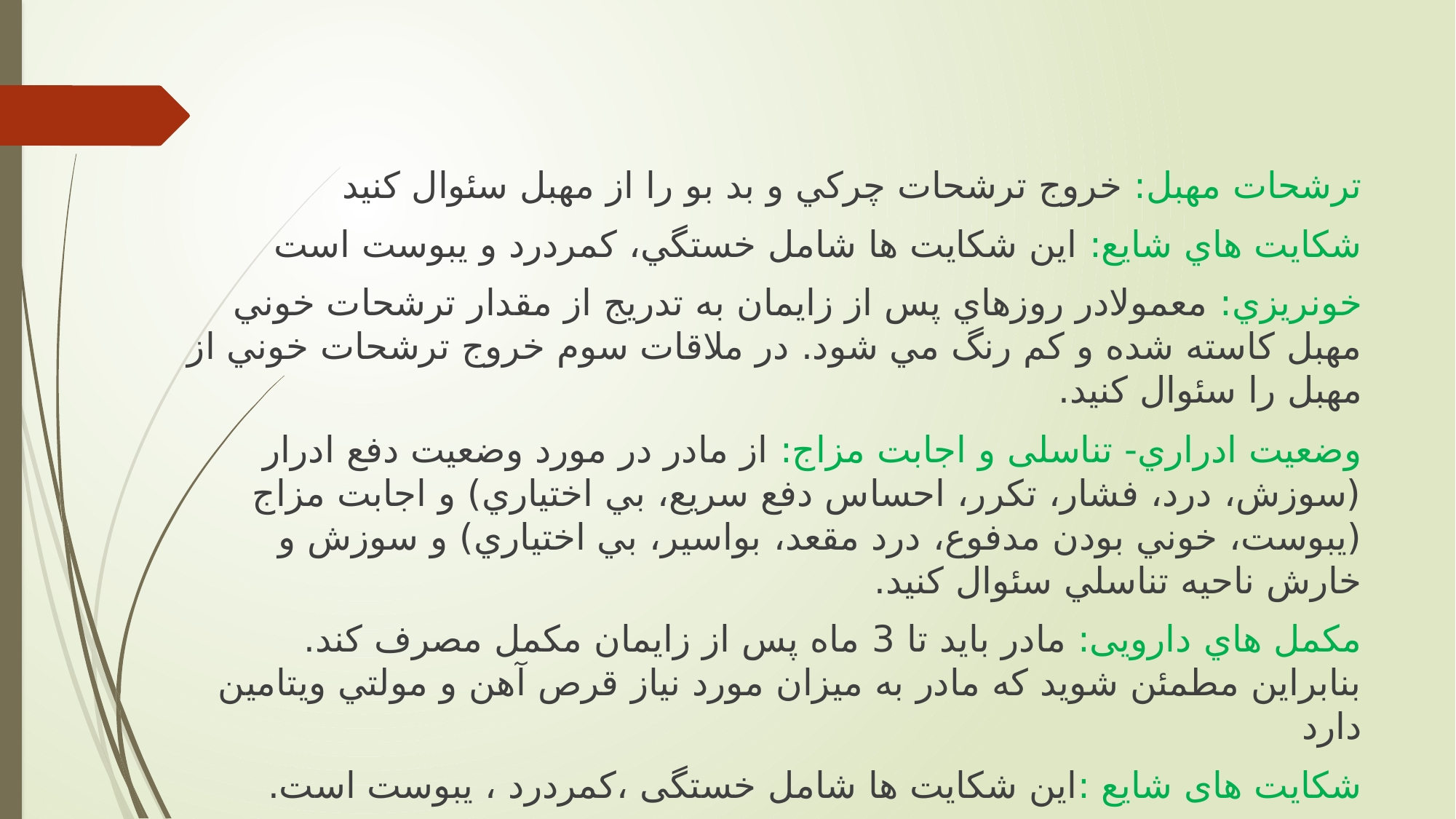

ترشحات مهبل: خروج ترشحات چرکي و بد بو را از مهبل سئوال کنید
شکايت هاي شايع: اين شکايت ها شامل خستگي، کمردرد و يبوست است
خونريزي: معمولادر روزهاي پس از زايمان به تدريج از مقدار ترشحات خوني مهبل کاسته شده و کم رنگ مي شود. در ملاقات سوم خروج ترشحات خوني از مهبل را سئوال کنید.
وضعیت ادراري- تناسلی و اجابت مزاج: از مادر در مورد وضعیت دفع ادرار (سوزش، درد، فشار، تکرر، احساس دفع سريع، بي اختیاري) و اجابت مزاج (يبوست، خوني بودن مدفوع، درد مقعد، بواسیر، بي اختیاري) و سوزش و خارش ناحیه تناسلي سئوال کنید.
مکمل هاي دارويی: مادر بايد تا 3 ماه پس از زايمان مکمل مصرف کند. بنابراين مطمئن شويد که مادر به میزان مورد نیاز قرص آهن و مولتي ويتامین دارد
شکایت های شایع :این شکایت ها شامل خستگی ،کمردرد ، یبوست است.